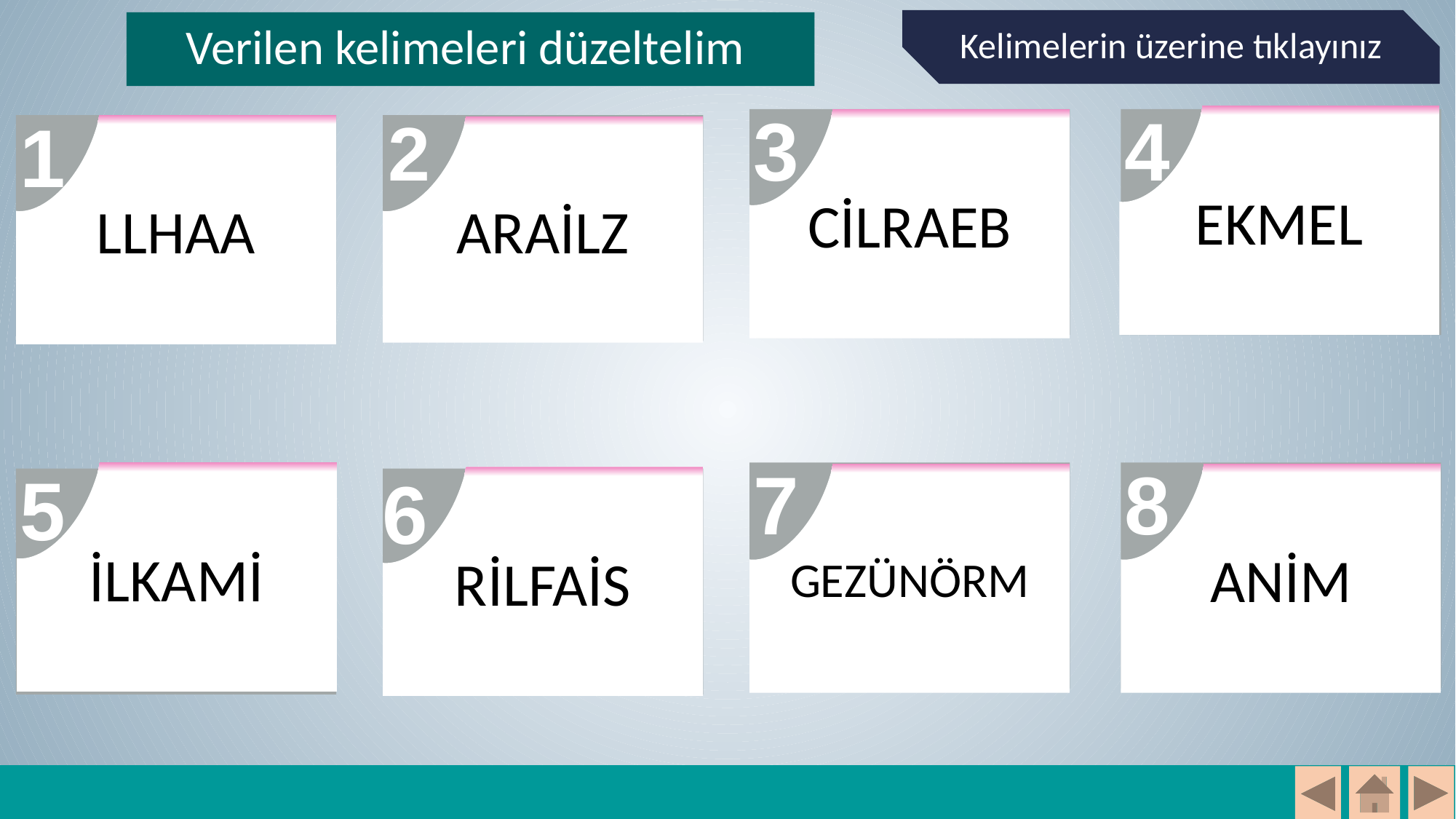

Kelimelerin üzerine tıklayınız
# Verilen kelimeleri düzeltelim
3
4
2
1
EKMEL
CEBRAİL
MELEK
CİLRAEB
ALLAH
LLHAA
AZRAİL
ARAİLZ
7
8
5
6
İLKAMİ
GÖRÜNMEZ
İMAN
ANİM
GEZÜNÖRM
RİLFAİS
MİKAİL
İSRAFİL